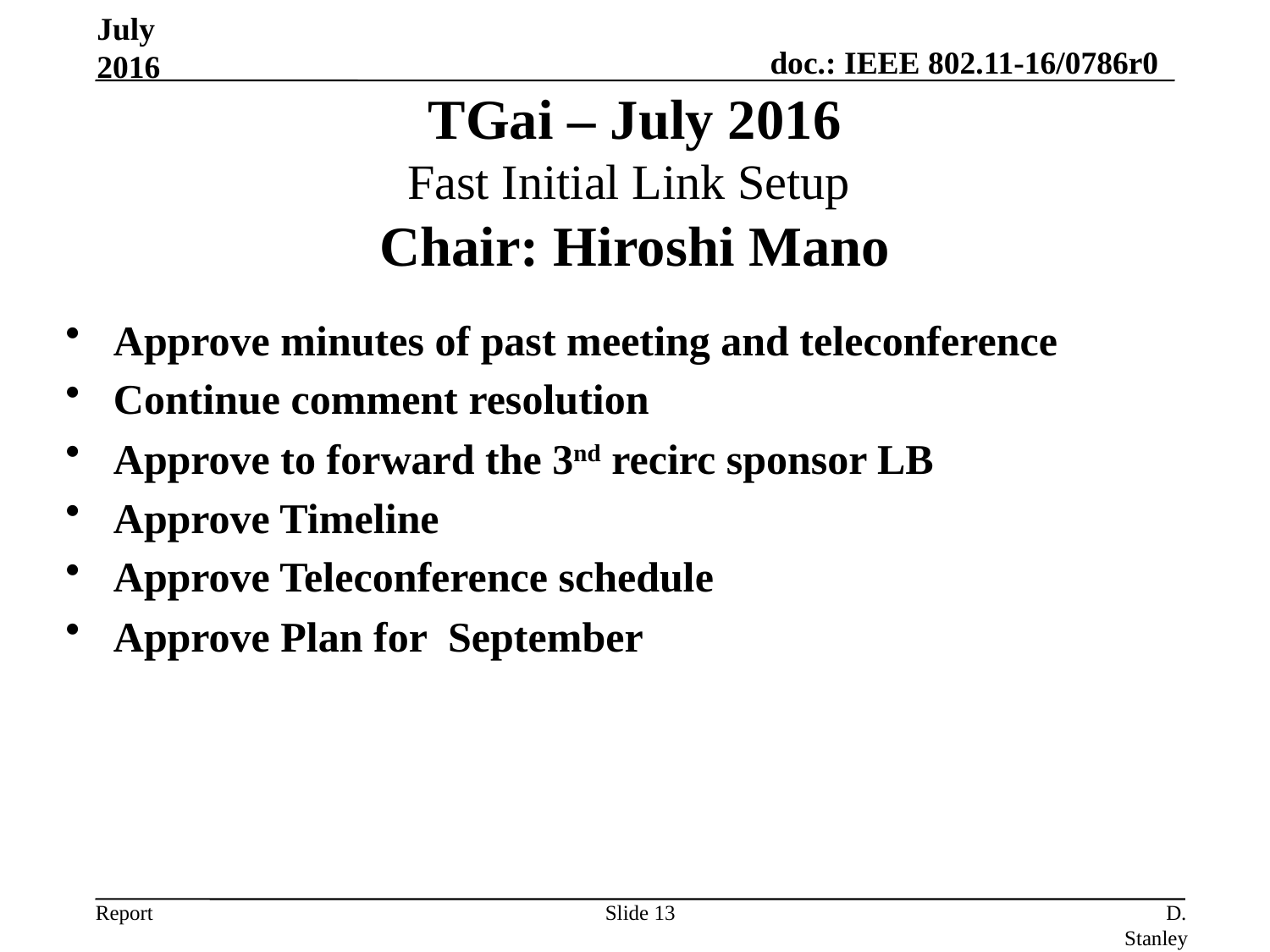

July 2016
# TGai – July 2016 Fast Initial Link Setup Chair: Hiroshi Mano
Approve minutes of past meeting and teleconference
Continue comment resolution
Approve to forward the 3nd recirc sponsor LB
Approve Timeline
Approve Teleconference schedule
Approve Plan for  September

Slide 13
D. Stanley, HP Enterprise